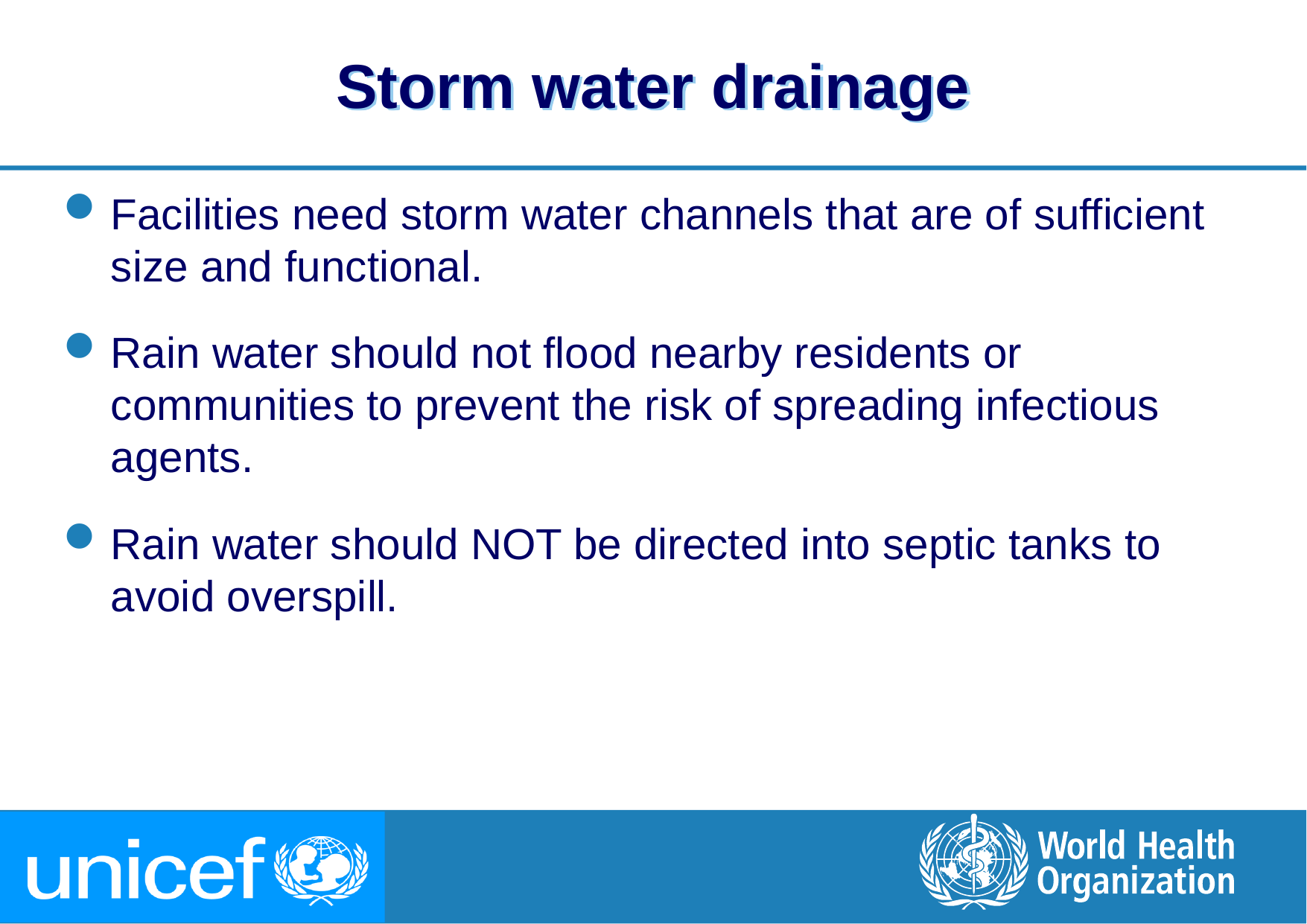

# Storm water drainage
Facilities need storm water channels that are of sufficient size and functional.
Rain water should not flood nearby residents or communities to prevent the risk of spreading infectious agents.
Rain water should NOT be directed into septic tanks to avoid overspill.